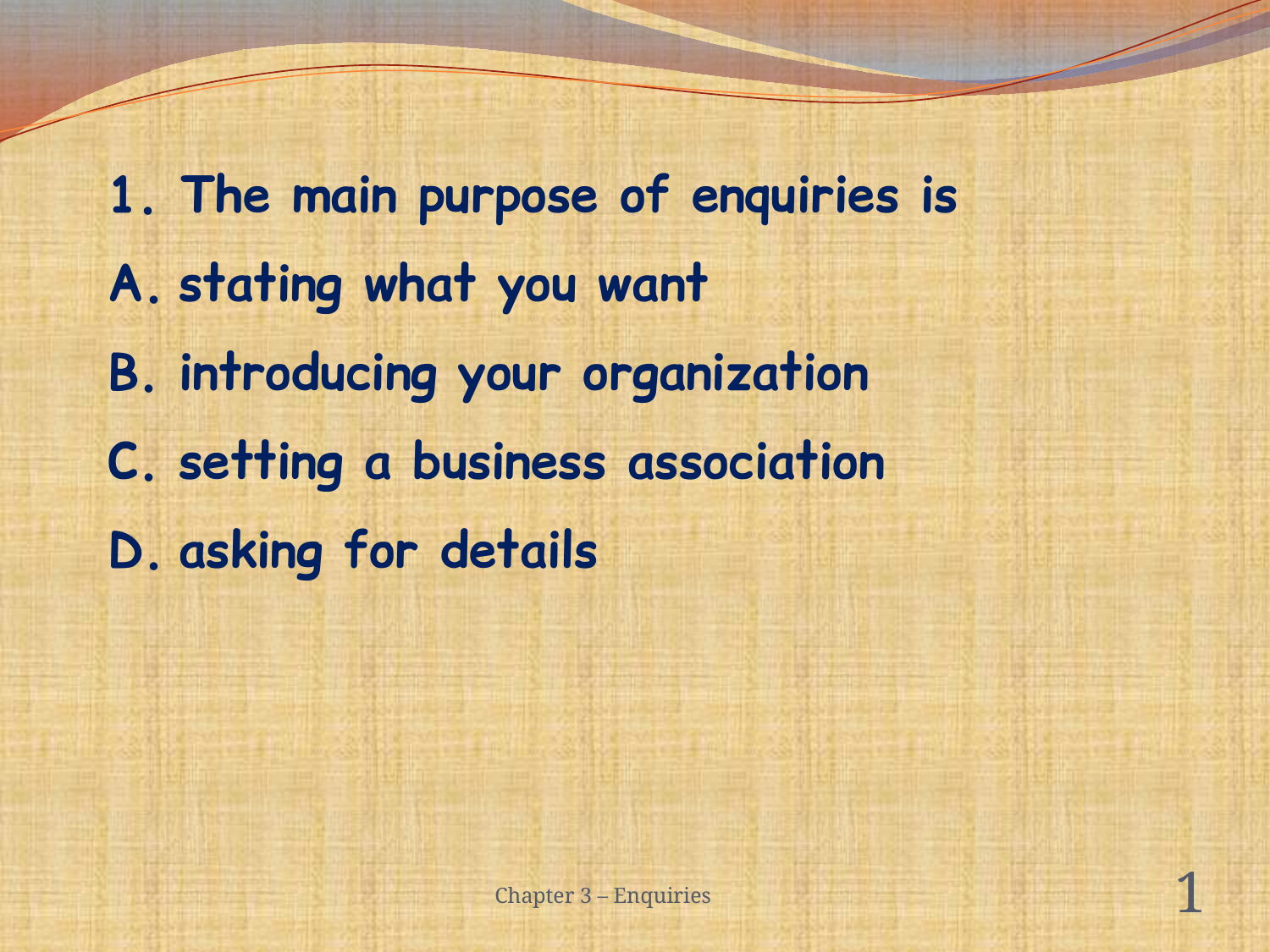

#
1. The main purpose of enquiries is
stating what you want
introducing your organization
setting a business association
asking for details

Chapter 3 – Enquiries

1